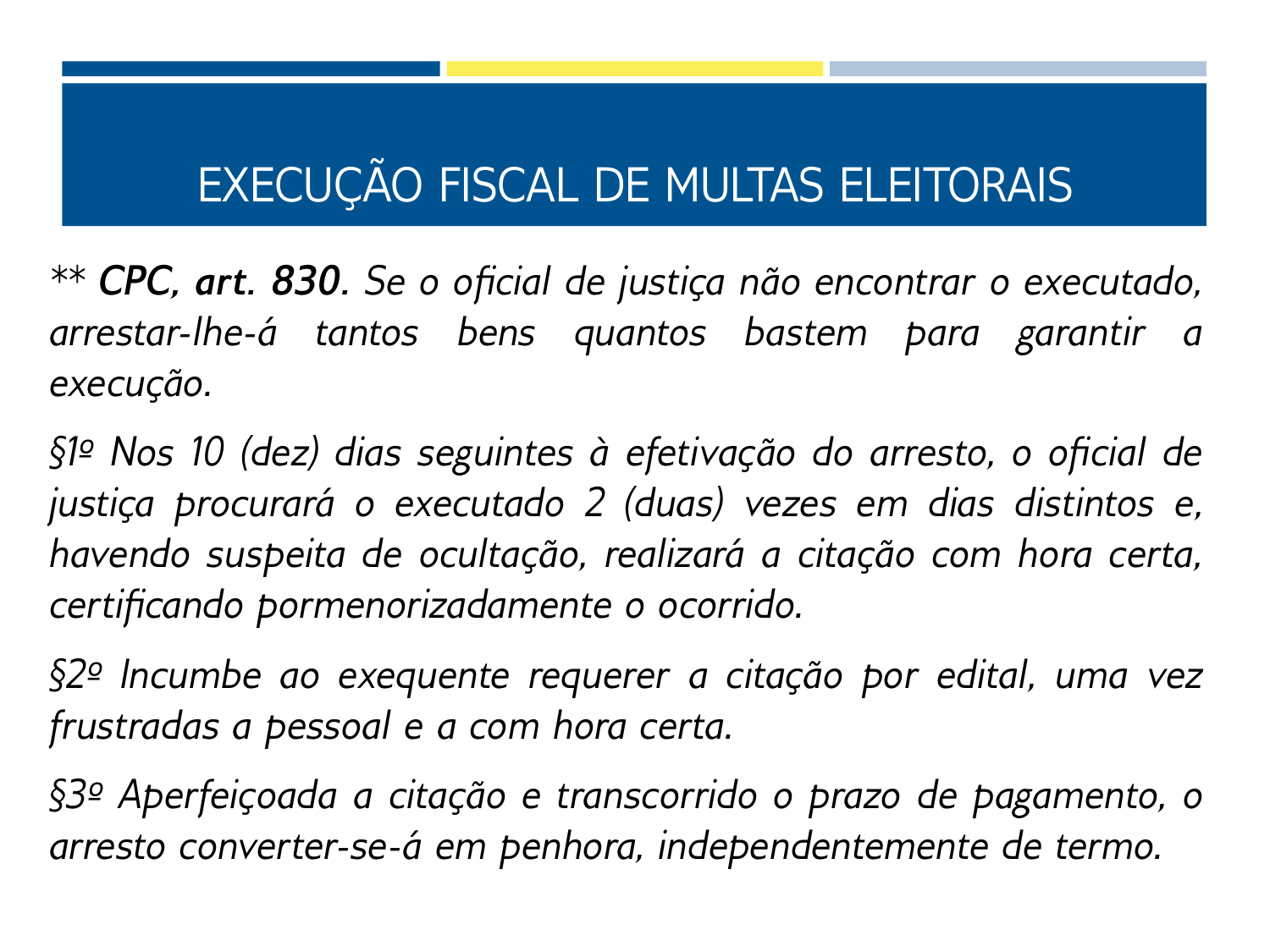

# EXECUÇÃO FISCAL DE MULTAS ELEITORAIS
** CPC, art. 830. Se o oficial de justiça não encontrar o executado, arrestar-lhe-á tantos bens quantos bastem para garantir a execução.
§1º Nos 10 (dez) dias seguintes à efetivação do arresto, o oficial de justiça procurará o executado 2 (duas) vezes em dias distintos e, havendo suspeita de ocultação, realizará a citação com hora certa, certificando pormenorizadamente o ocorrido.
§2º Incumbe ao exequente requerer a citação por edital, uma vez frustradas a pessoal e a com hora certa.
§3º Aperfeiçoada a citação e transcorrido o prazo de pagamento, o arresto converter-se-á em penhora, independentemente de termo.